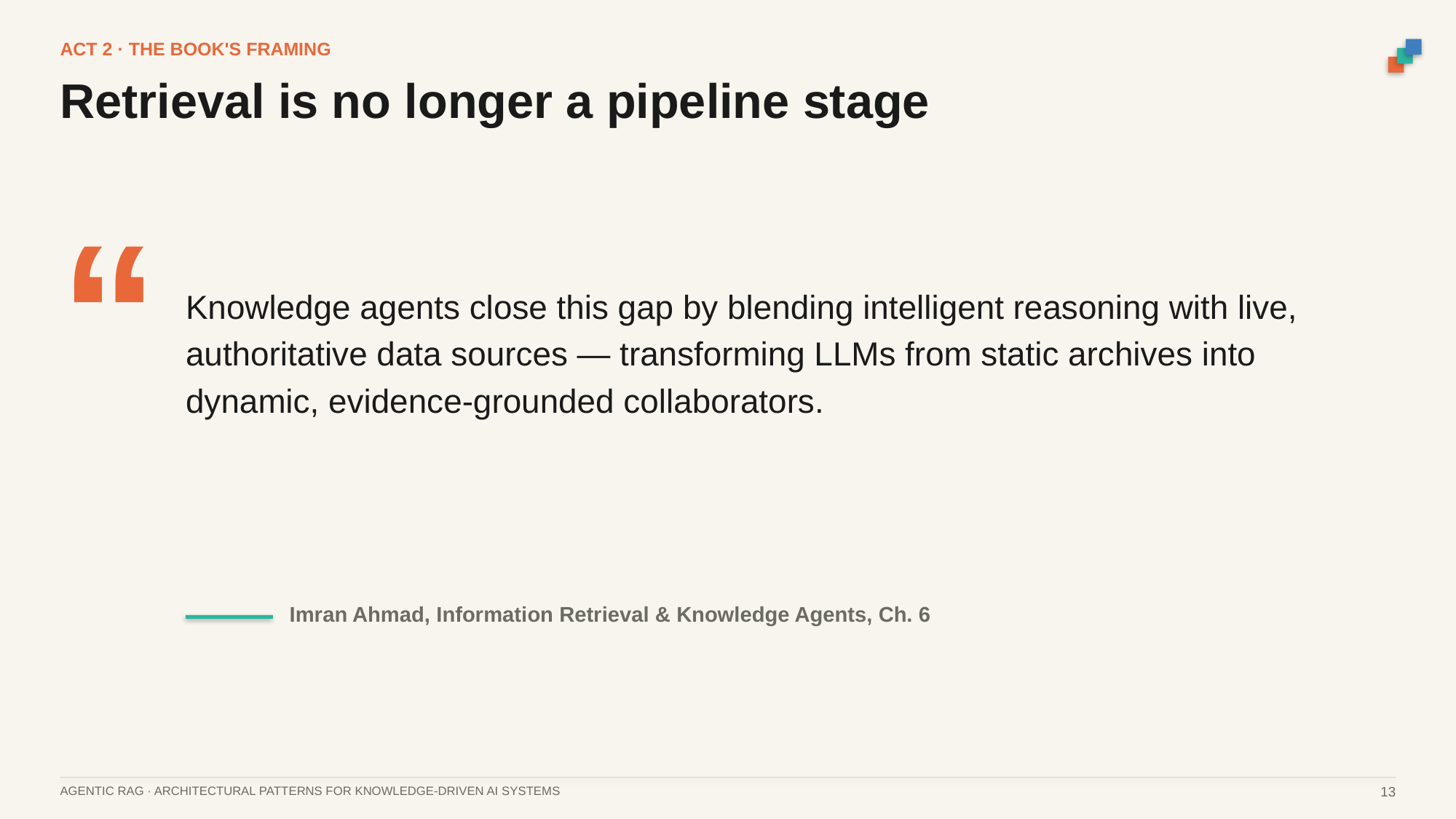

ACT 2 · THE BOOK'S FRAMING

Retrieval is no longer a pipeline stage
“
Knowledge agents close this gap by blending intelligent reasoning with live, authoritative data sources — transforming LLMs from static archives into dynamic, evidence-grounded collaborators.
Imran Ahmad, Information Retrieval & Knowledge Agents, Ch. 6

AGENTIC RAG · ARCHITECTURAL PATTERNS FOR KNOWLEDGE-DRIVEN AI SYSTEMS
13